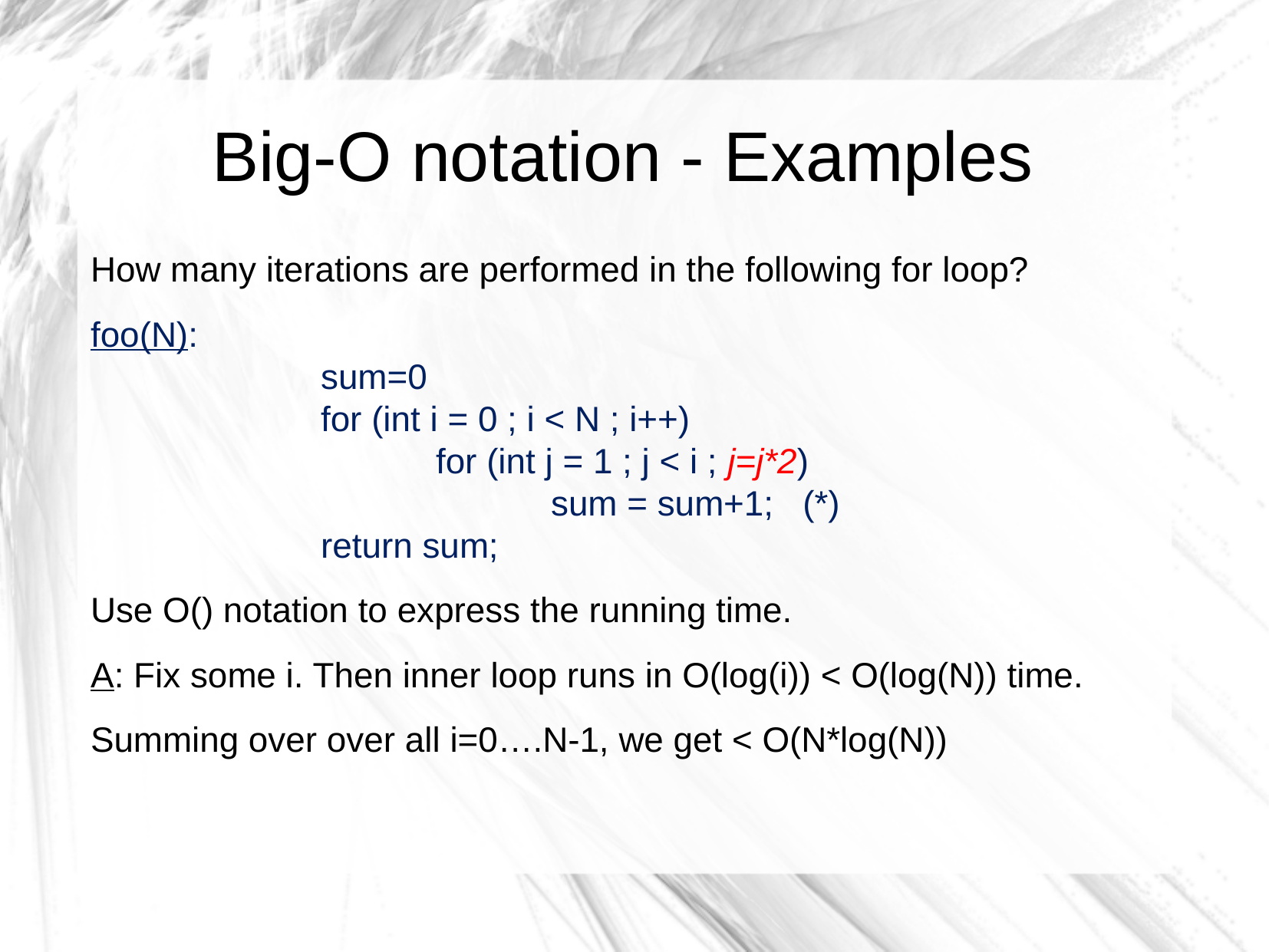

# Big-O notation - Examples
How many iterations are performed in the following for loop?
foo(N):
 		sum=0
		for (int i = 0 ; i < N ; i++)
	 		for (int j = 1 ; j < i ; j=j*2)
				sum = sum+1;   (*)
		return sum;
Use O() notation to express the running time.
A: Fix some i. Then inner loop runs in O(log(i)) < O(log(N)) time.
Summing over over all i=0….N-1, we get < O(N*log(N))